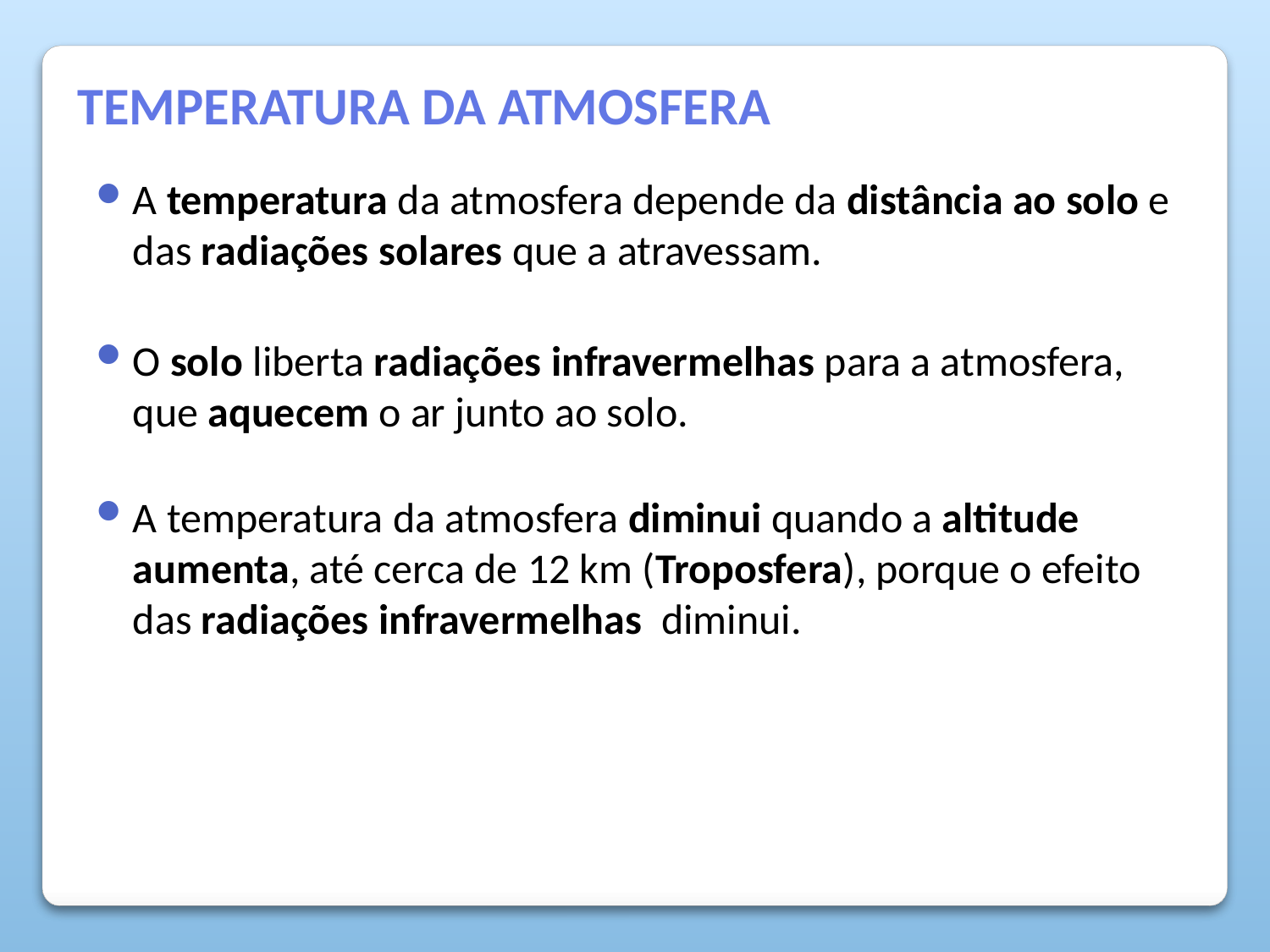

temperatura da atmosfera
A temperatura da atmosfera depende da distância ao solo e das radiações solares que a atravessam.

O solo liberta radiações infravermelhas para a atmosfera, que aquecem o ar junto ao solo.

A temperatura da atmosfera diminui quando a altitude aumenta, até cerca de 12 km (Troposfera), porque o efeito das radiações infravermelhas  diminui.